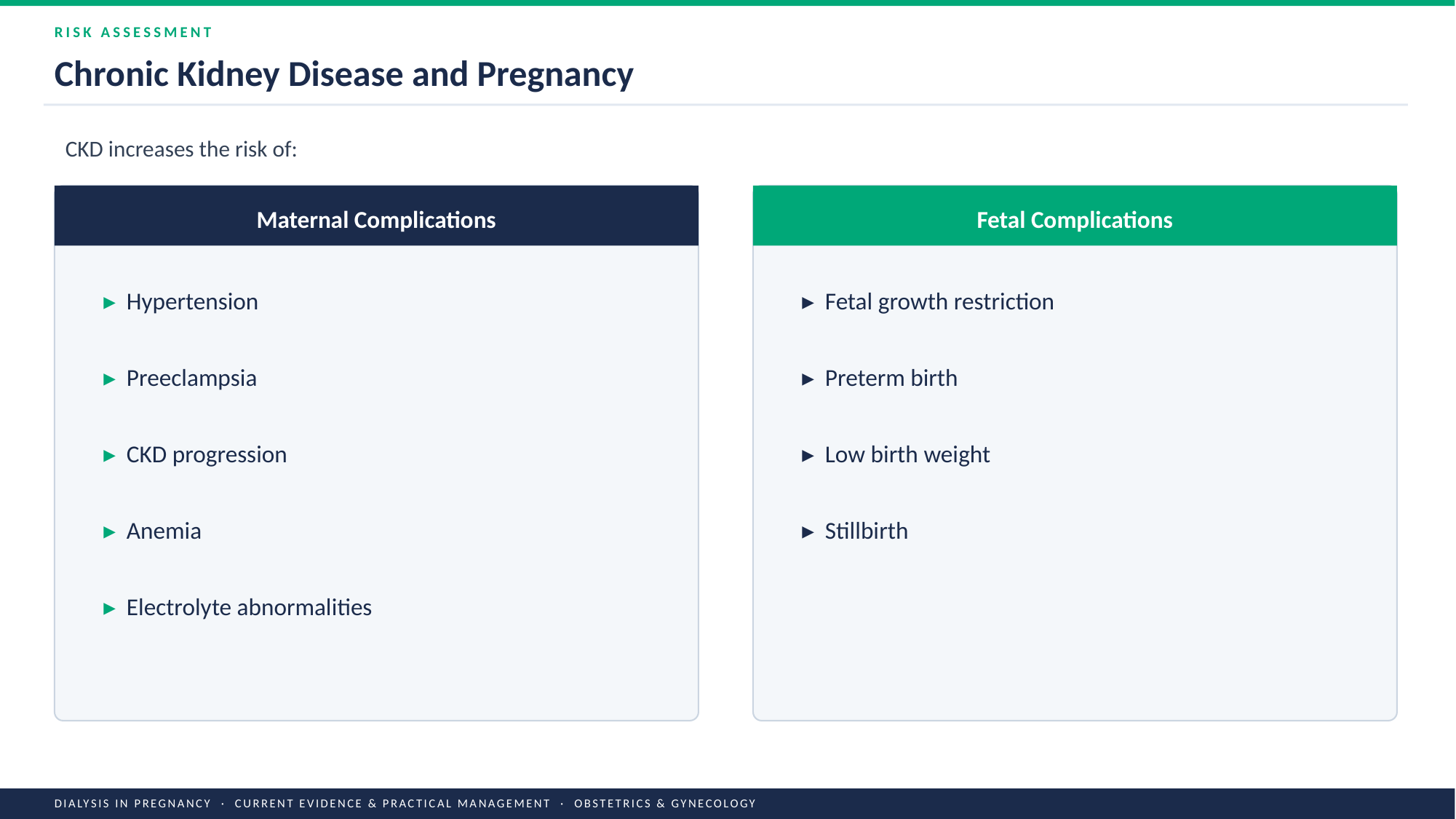

RISK ASSESSMENT
Chronic Kidney Disease and Pregnancy

CKD increases the risk of:

Maternal Complications
Fetal Complications
▸  Hypertension
▸  Fetal growth restriction
▸  Preeclampsia
▸  Preterm birth
▸  CKD progression
▸  Low birth weight
▸  Anemia
▸  Stillbirth
▸  Electrolyte abnormalities

DIALYSIS IN PREGNANCY  ·  CURRENT EVIDENCE & PRACTICAL MANAGEMENT  ·  OBSTETRICS & GYNECOLOGY